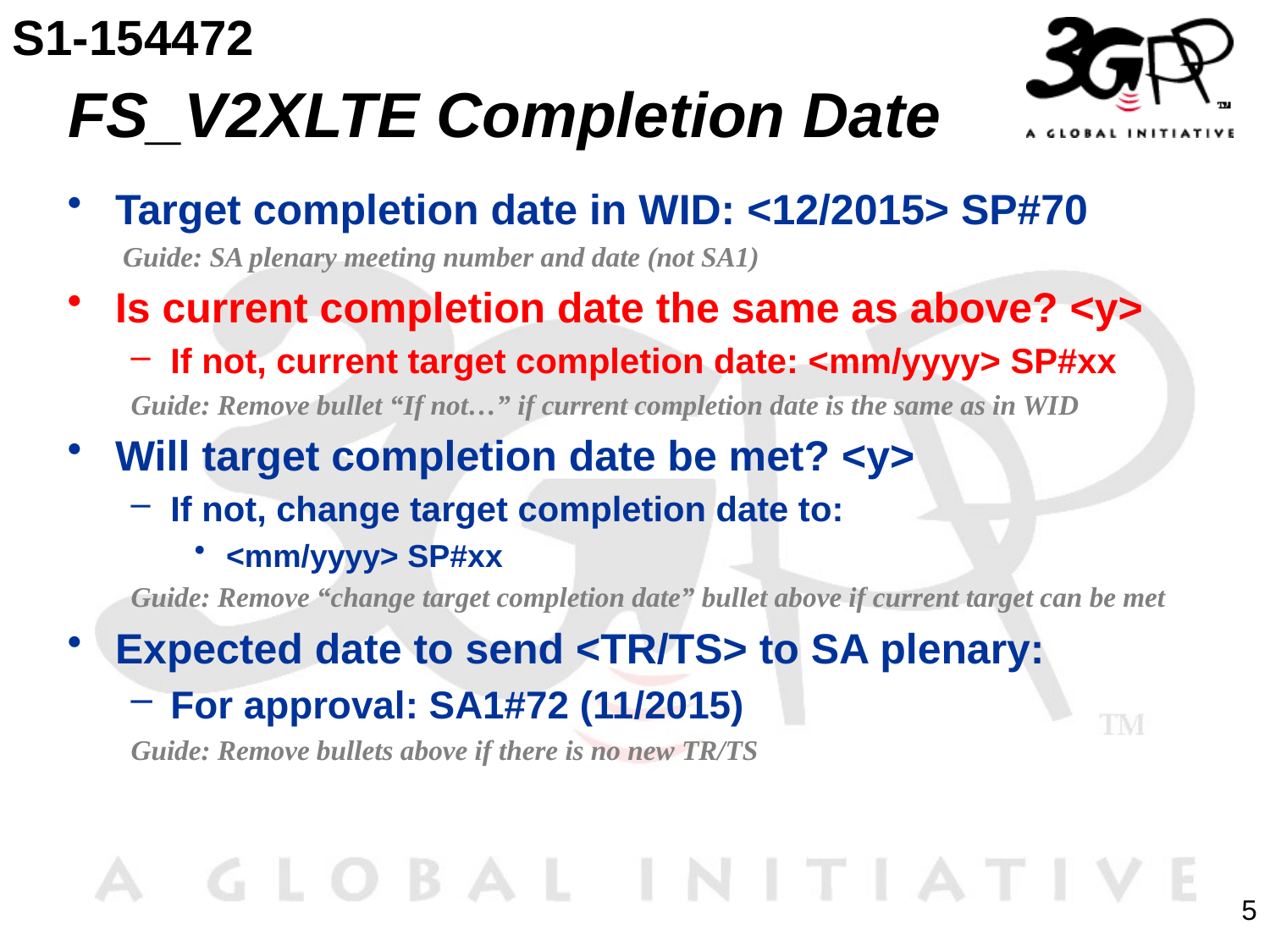

S1-154472
# FS_V2XLTE Completion Date
Target completion date in WID: <12/2015> SP#70
Guide: SA plenary meeting number and date (not SA1)
Is current completion date the same as above? <y>
If not, current target completion date: <mm/yyyy> SP#xx
Guide: Remove bullet “If not…” if current completion date is the same as in WID
Will target completion date be met? <y>
If not, change target completion date to:
<mm/yyyy> SP#xx
Guide: Remove “change target completion date” bullet above if current target can be met
Expected date to send <TR/TS> to SA plenary:
For approval: SA1#72 (11/2015)
Guide: Remove bullets above if there is no new TR/TS

5